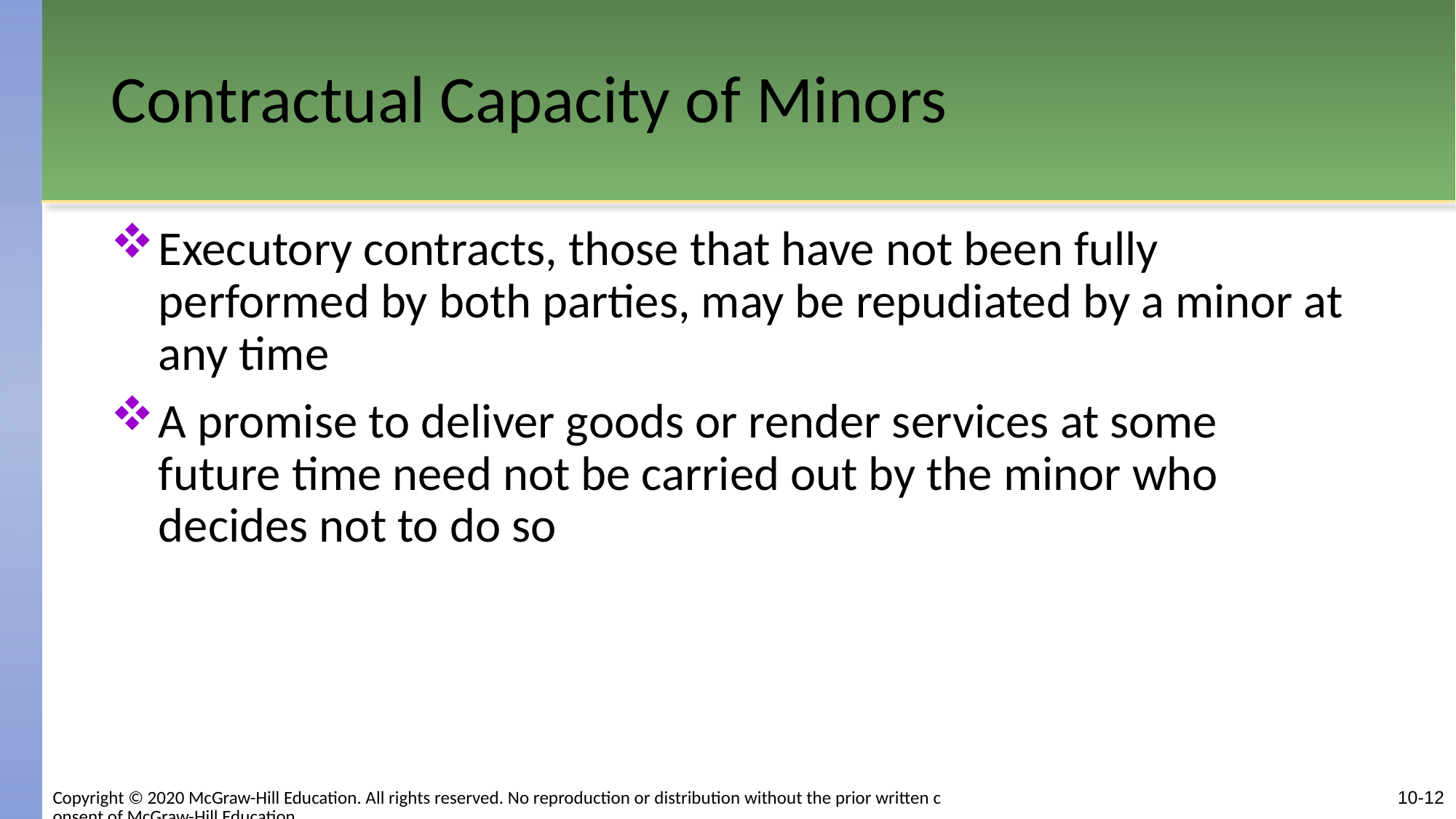

# Contractual Capacity of Minors
Executory contracts, those that have not been fully performed by both parties, may be repudiated by a minor at any time
A promise to deliver goods or render services at some future time need not be carried out by the minor who decides not to do so

Copyright © 2020 McGraw-Hill Education. All rights reserved. No reproduction or distribution without the prior written consent of McGraw-Hill Education.
10-12